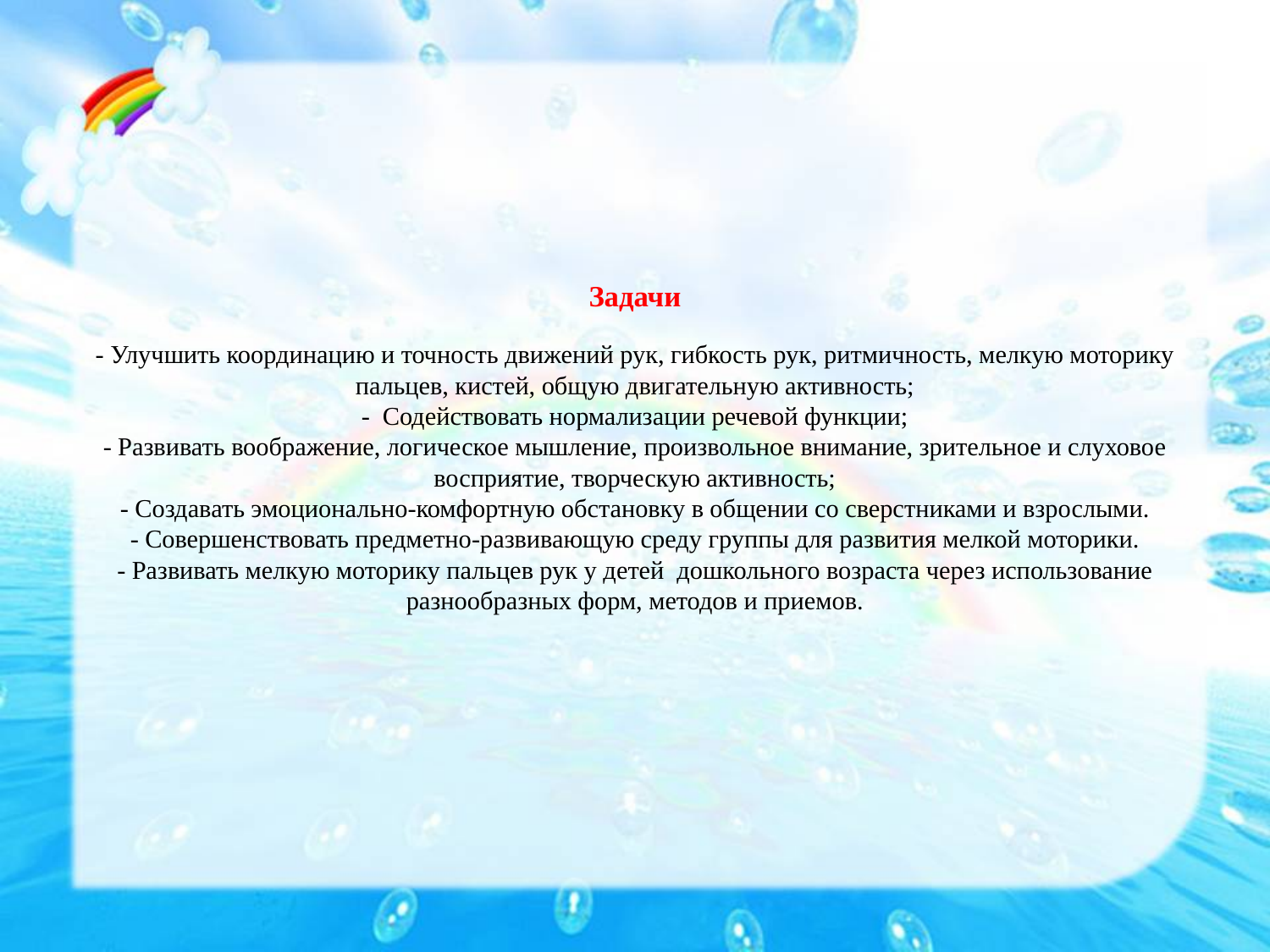

# Задачи - Улучшить координацию и точность движений рук, гибкость рук, ритмичность, мелкую моторику пальцев, кистей, общую двигательную активность; -  Содействовать нормализации речевой функции; - Развивать воображение, логическое мышление, произвольное внимание, зрительное и слуховое восприятие, творческую активность; - Создавать эмоционально-комфортную обстановку в общении со сверстниками и взрослыми. - Совершенствовать предметно-развивающую среду группы для развития мелкой моторики. - Развивать мелкую моторику пальцев рук у детей  дошкольного возраста через использование разнообразных форм, методов и приемов.